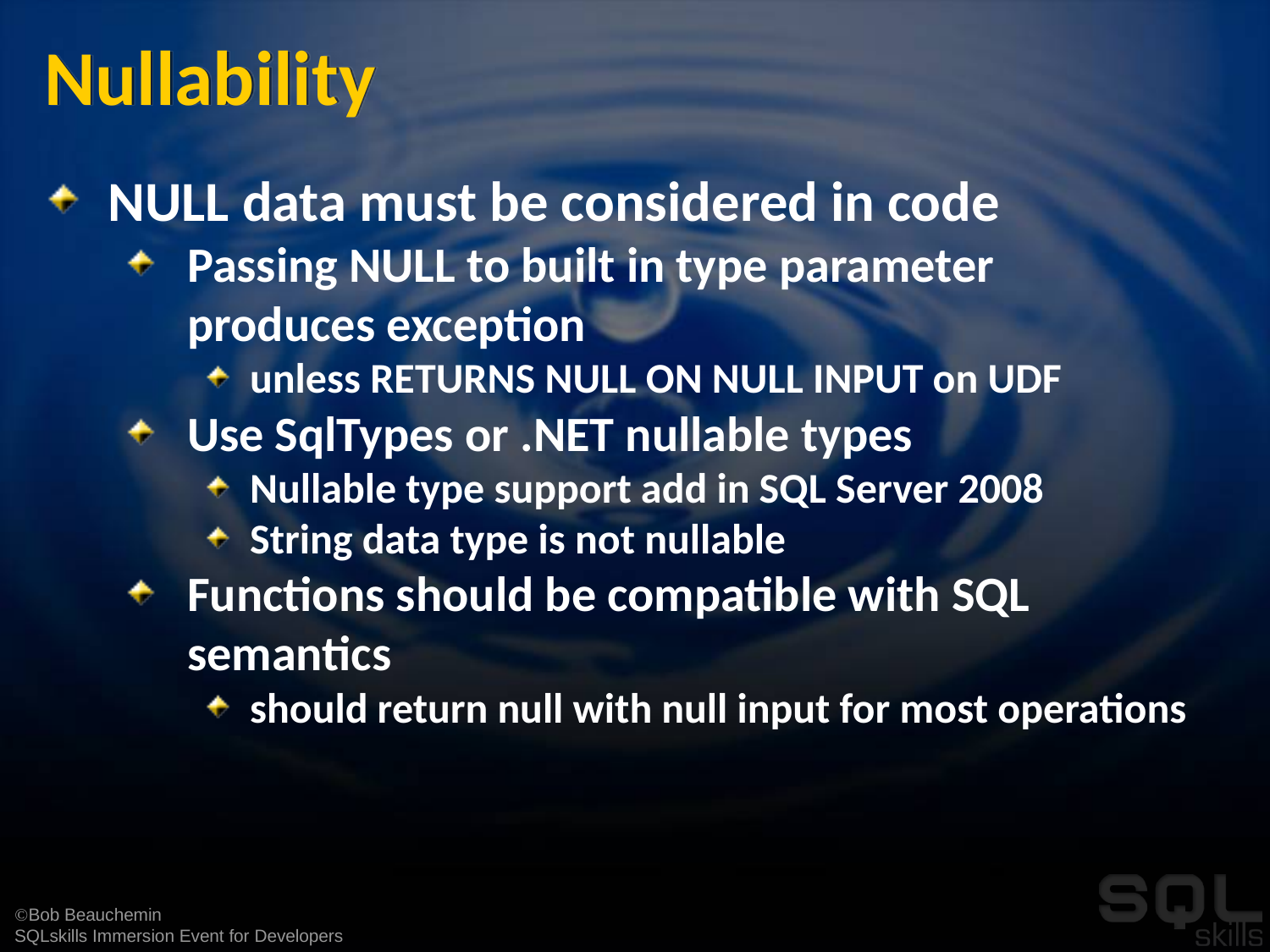

# Nullability
NULL data must be considered in code
Passing NULL to built in type parameter produces exception
unless RETURNS NULL ON NULL INPUT on UDF
Use SqlTypes or .NET nullable types
Nullable type support add in SQL Server 2008
String data type is not nullable
Functions should be compatible with SQL semantics
should return null with null input for most operations